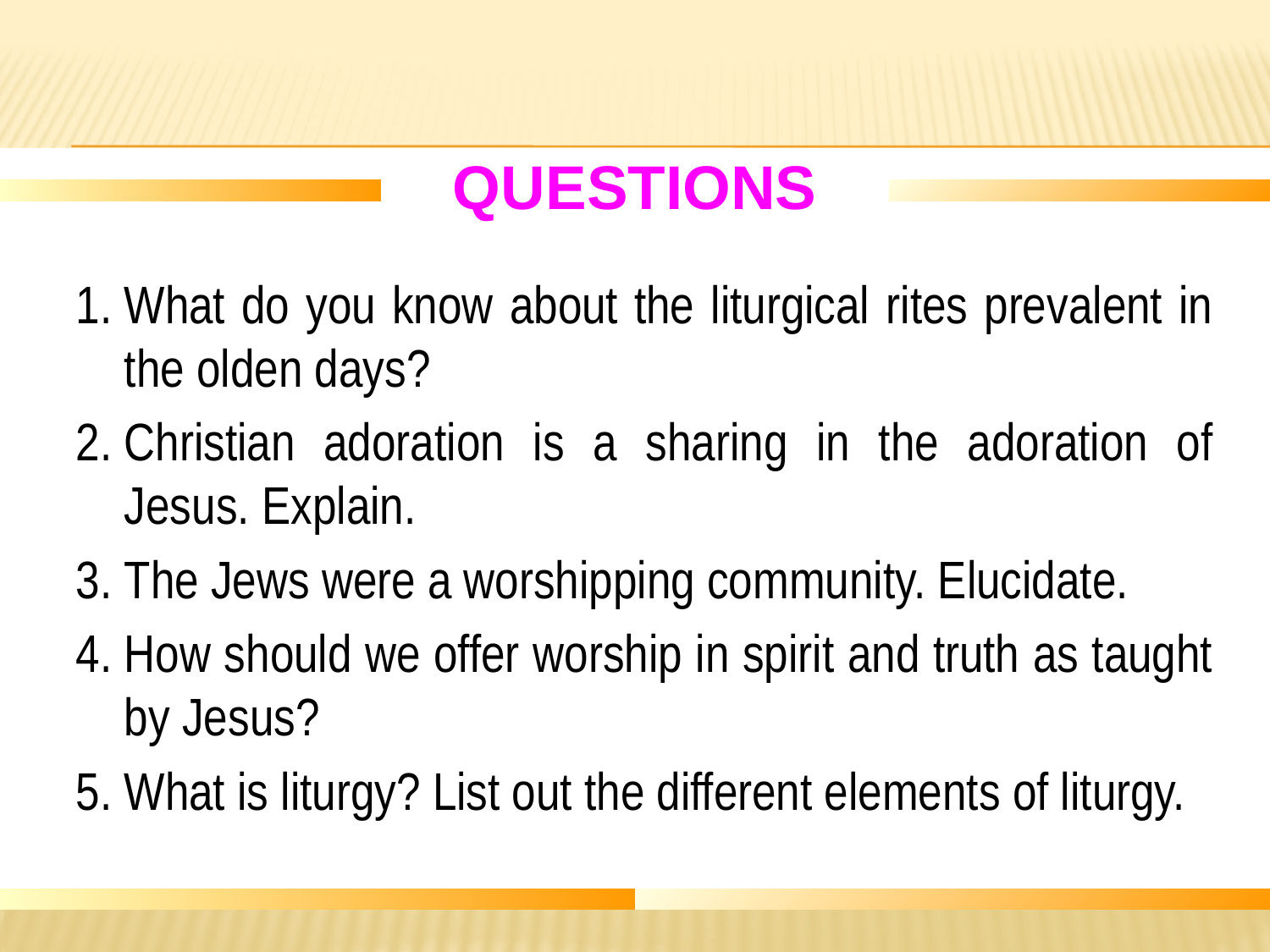

# Questions

1.	What do you know about the liturgical rites prevalent in the olden days?
2.	Christian adoration is a sharing in the adoration of Jesus. Explain.
3.	The Jews were a worshipping community. Elucidate.
4.	How should we offer worship in spirit and truth as taught by Jesus?
5.	What is liturgy? List out the different elements of liturgy.